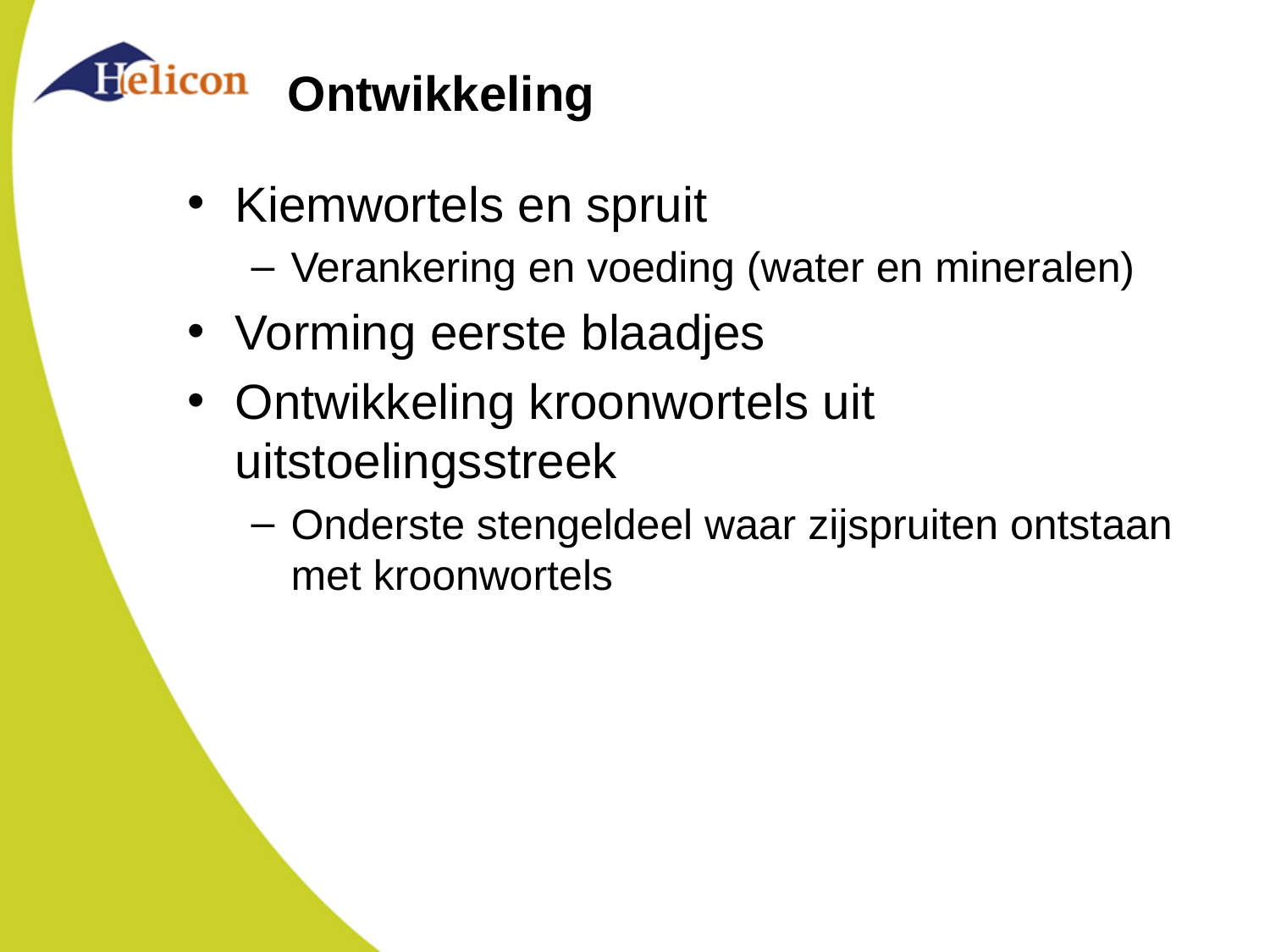

# Ontwikkeling
Kiemwortels en spruit
Verankering en voeding (water en mineralen)
Vorming eerste blaadjes
Ontwikkeling kroonwortels uit uitstoelingsstreek
Onderste stengeldeel waar zijspruiten ontstaan met kroonwortels